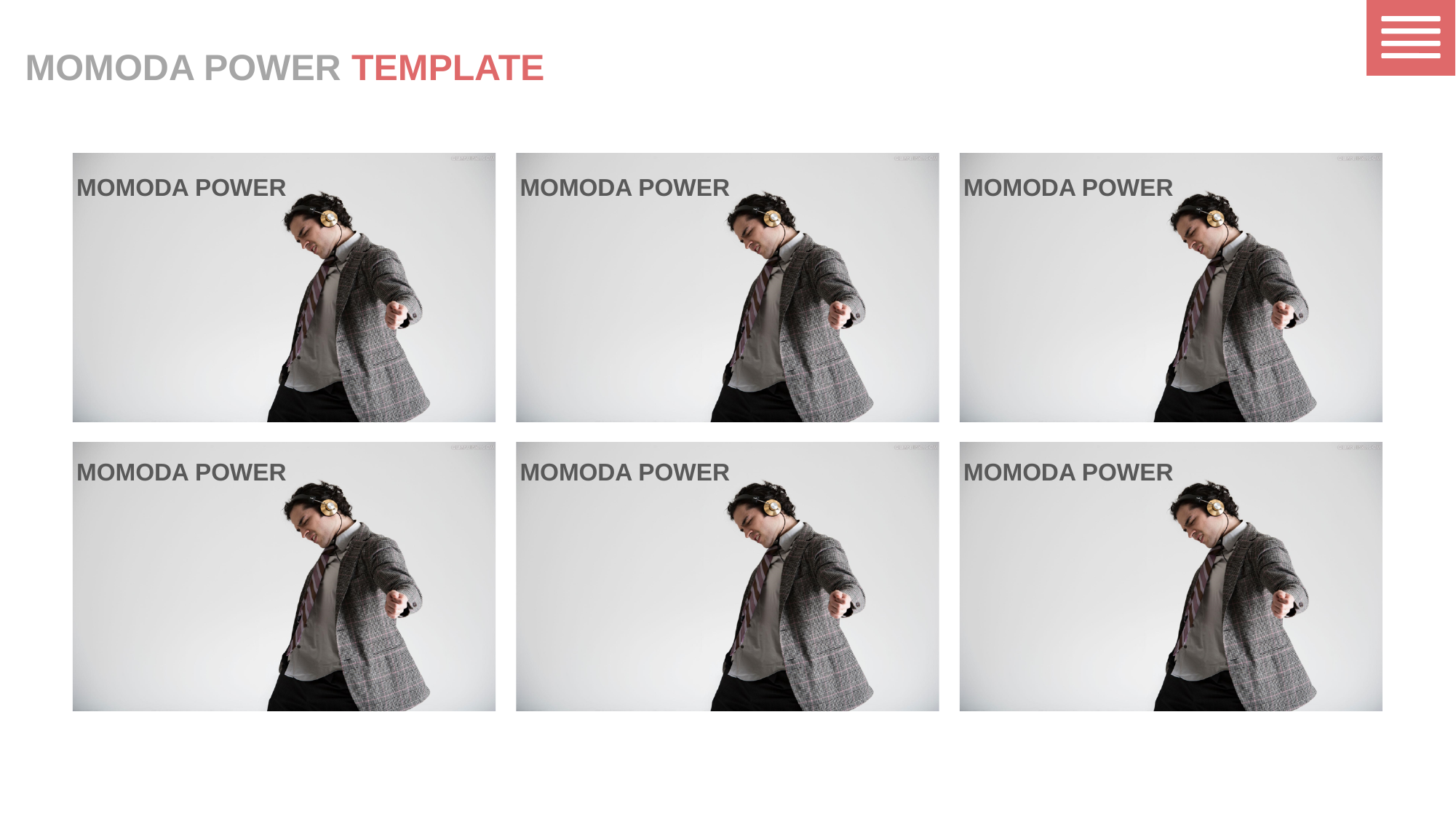

MOMODA POWER TEMPLATE

MOMODA POWER
MOMODA POWER
MOMODA POWER

MOMODA POWER
MOMODA POWER
MOMODA POWER